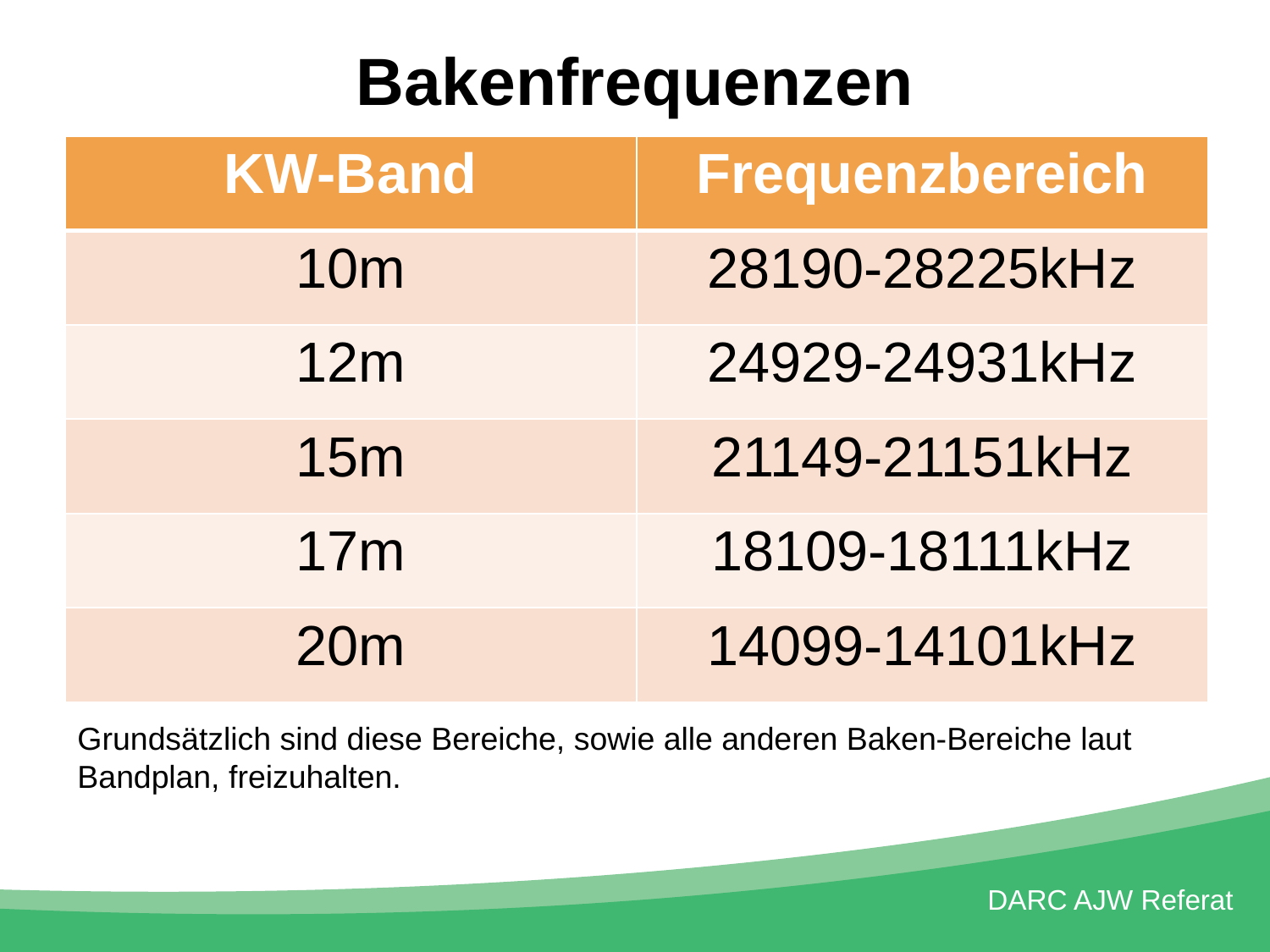

# Bakenfrequenzen
| KW-Band | Frequenzbereich |
| --- | --- |
| 10m | 28190-28225kHz |
| 12m | 24929-24931kHz |
| 15m | 21149-21151kHz |
| 17m | 18109-18111kHz |
| 20m | 14099-14101kHz |
Grundsätzlich sind diese Bereiche, sowie alle anderen Baken-Bereiche laut Bandplan, freizuhalten.